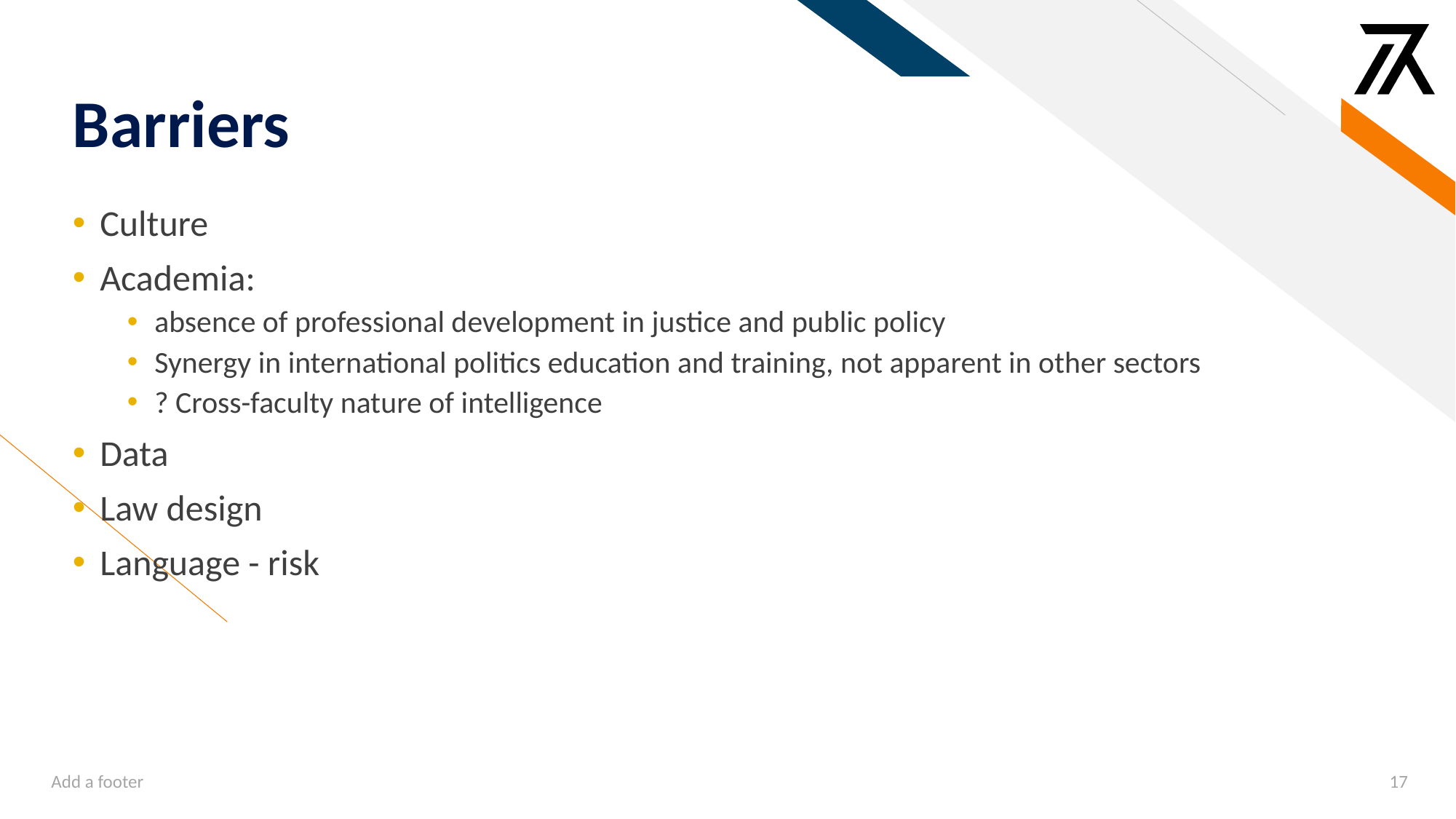

# Barriers
Culture
Academia:
absence of professional development in justice and public policy
Synergy in international politics education and training, not apparent in other sectors
? Cross-faculty nature of intelligence
Data
Law design
Language - risk
Add a footer
17